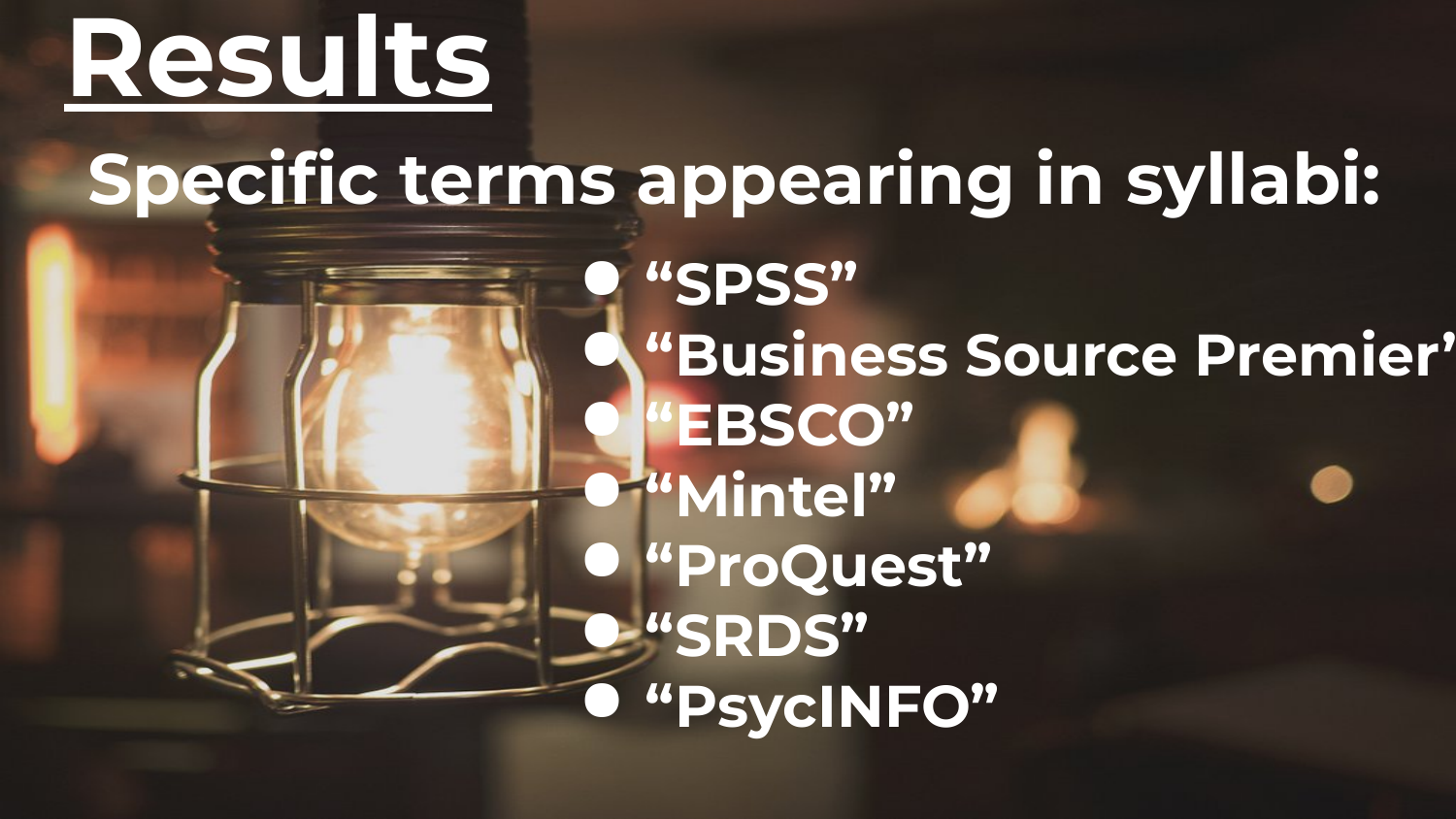

# Results
Specific terms appearing in syllabi:
“SPSS”
“Business Source Premier”
“EBSCO”
“Mintel”
“ProQuest”
“SRDS”
“PsycINFO”